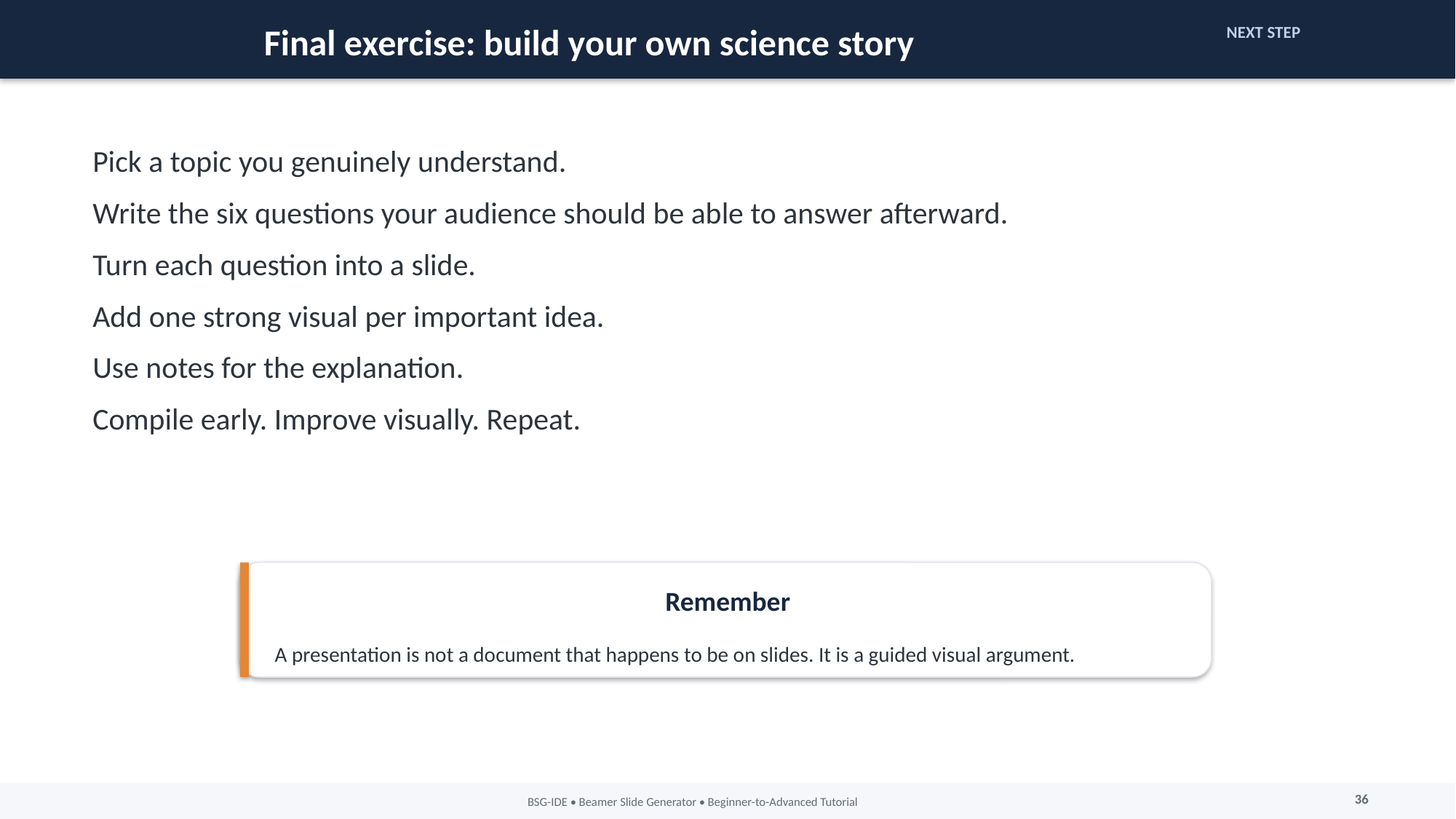

Final exercise: build your own science story
NEXT STEP
Pick a topic you genuinely understand.
Write the six questions your audience should be able to answer afterward.
Turn each question into a slide.
Add one strong visual per important idea.
Use notes for the explanation.
Compile early. Improve visually. Repeat.

Remember
A presentation is not a document that happens to be on slides. It is a guided visual argument.

36
BSG-IDE • Beamer Slide Generator • Beginner-to-Advanced Tutorial